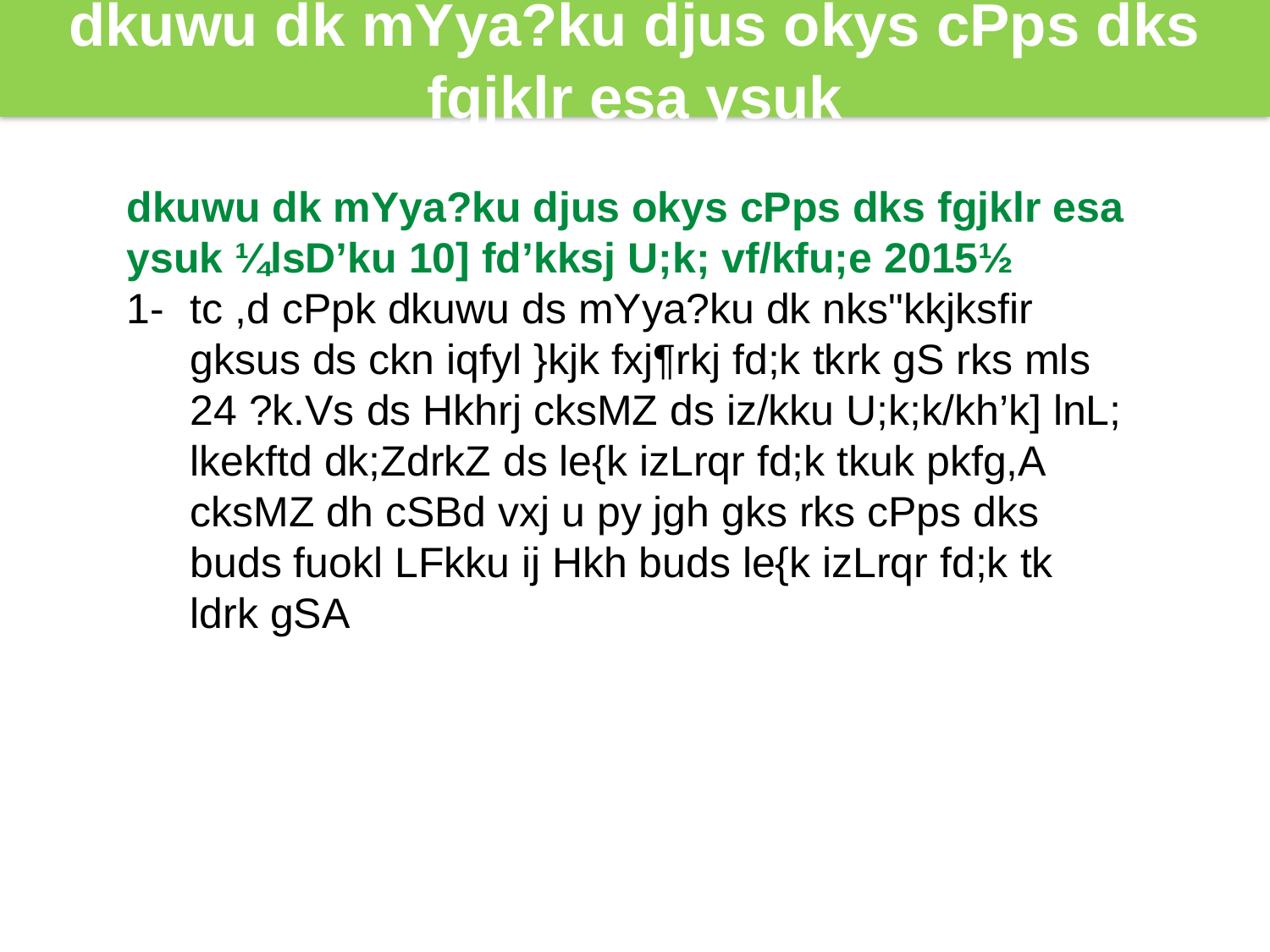

dkuwu dk mYya?ku djus okys cPps dks fgjklr esa ysuk
dkuwu dk mYya?ku djus okys cPps dks fgjklr esa ysuk ¼lsD’ku 10] fd’kksj U;k; vf/kfu;e 2015½
1-	tc ,d cPpk dkuwu ds mYya?ku dk nks"kkjksfir gksus ds ckn iqfyl }kjk fxj¶rkj fd;k tkrk gS rks mls 24 ?k.Vs ds Hkhrj cksMZ ds iz/kku U;k;k/kh’k] lnL; lkekftd dk;ZdrkZ ds le{k izLrqr fd;k tkuk pkfg,A cksMZ dh cSBd vxj u py jgh gks rks cPps dks buds fuokl LFkku ij Hkh buds le{k izLrqr fd;k tk ldrk gSA